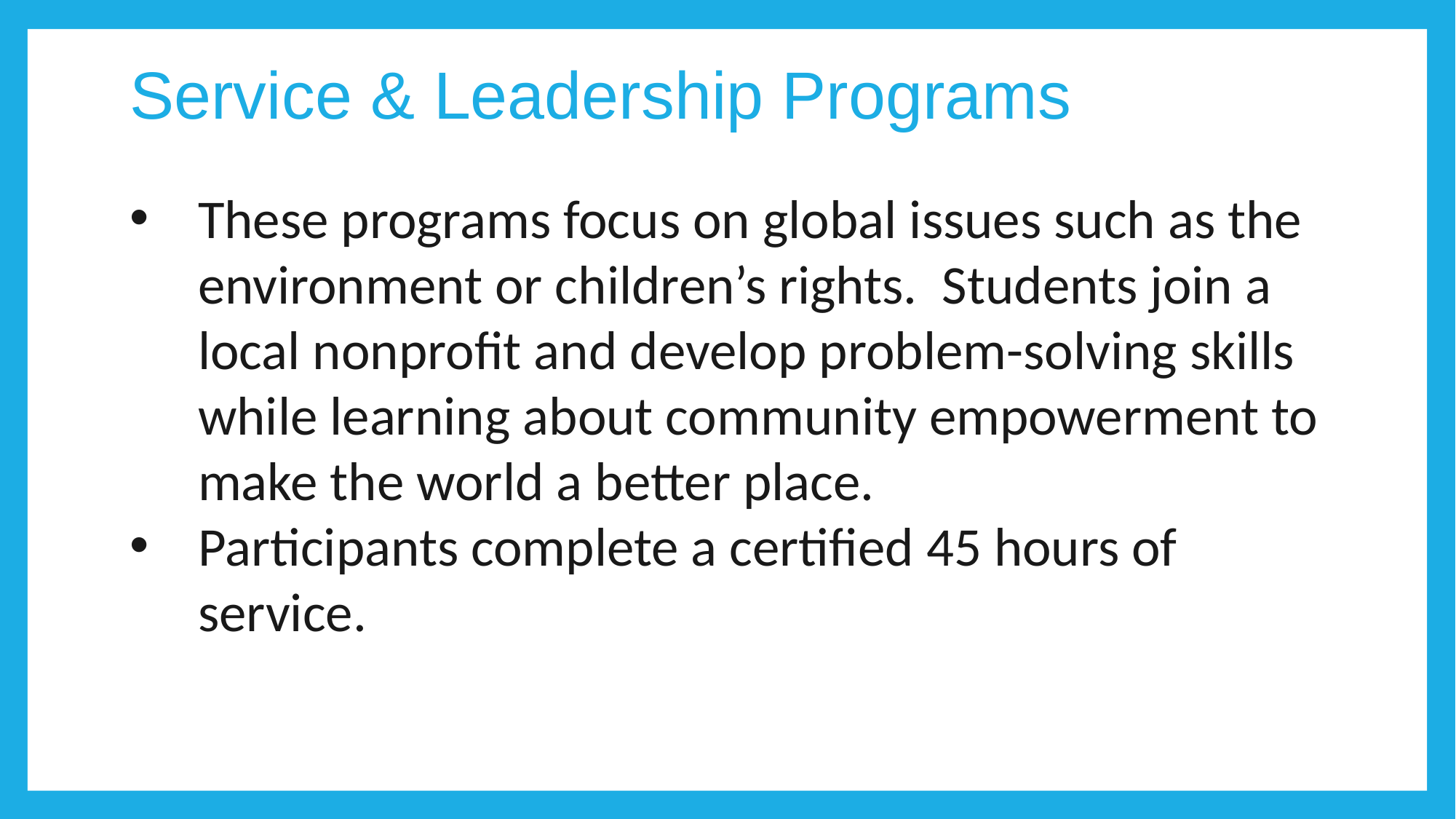

# Service & Leadership Programs
These programs focus on global issues such as the environment or children’s rights.  Students join a local nonprofit and develop problem-solving skills while learning about community empowerment to make the world a better place.
Participants complete a certified 45 hours of service.